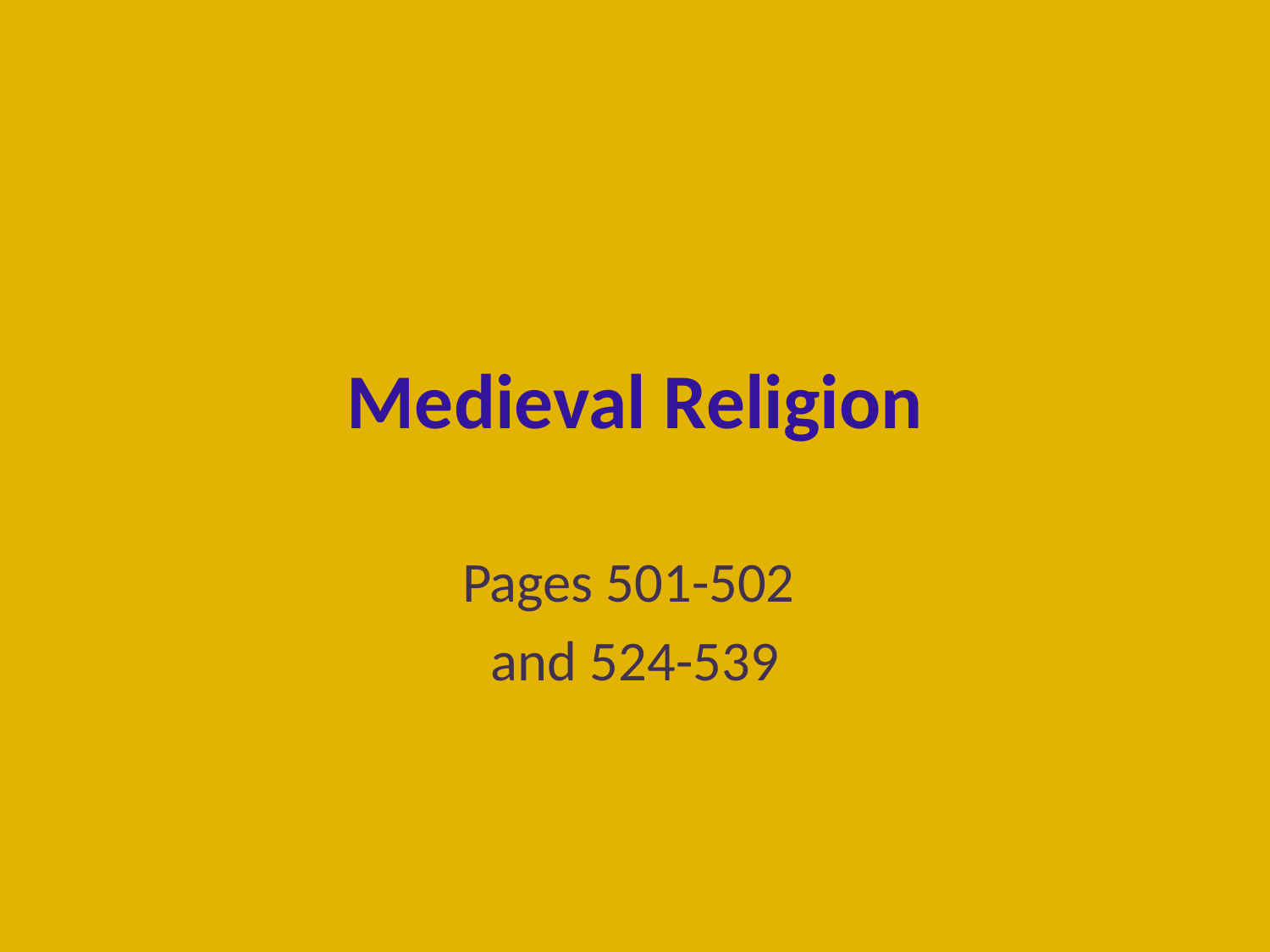

# Medieval Religion
Pages 501-502
and 524-539